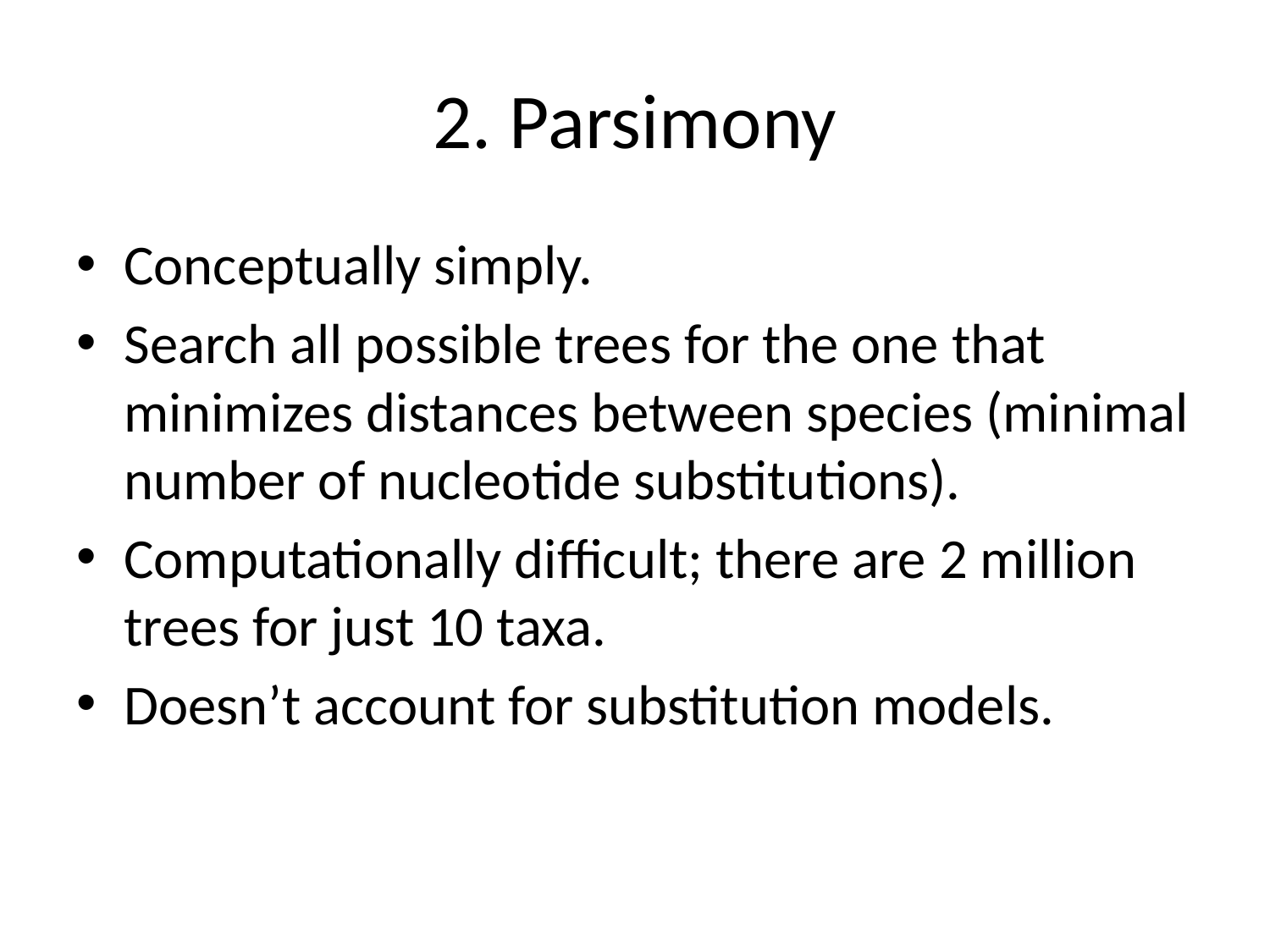

# 2. Parsimony
Conceptually simply.
Search all possible trees for the one that minimizes distances between species (minimal number of nucleotide substitutions).
Computationally difficult; there are 2 million trees for just 10 taxa.
Doesn’t account for substitution models.